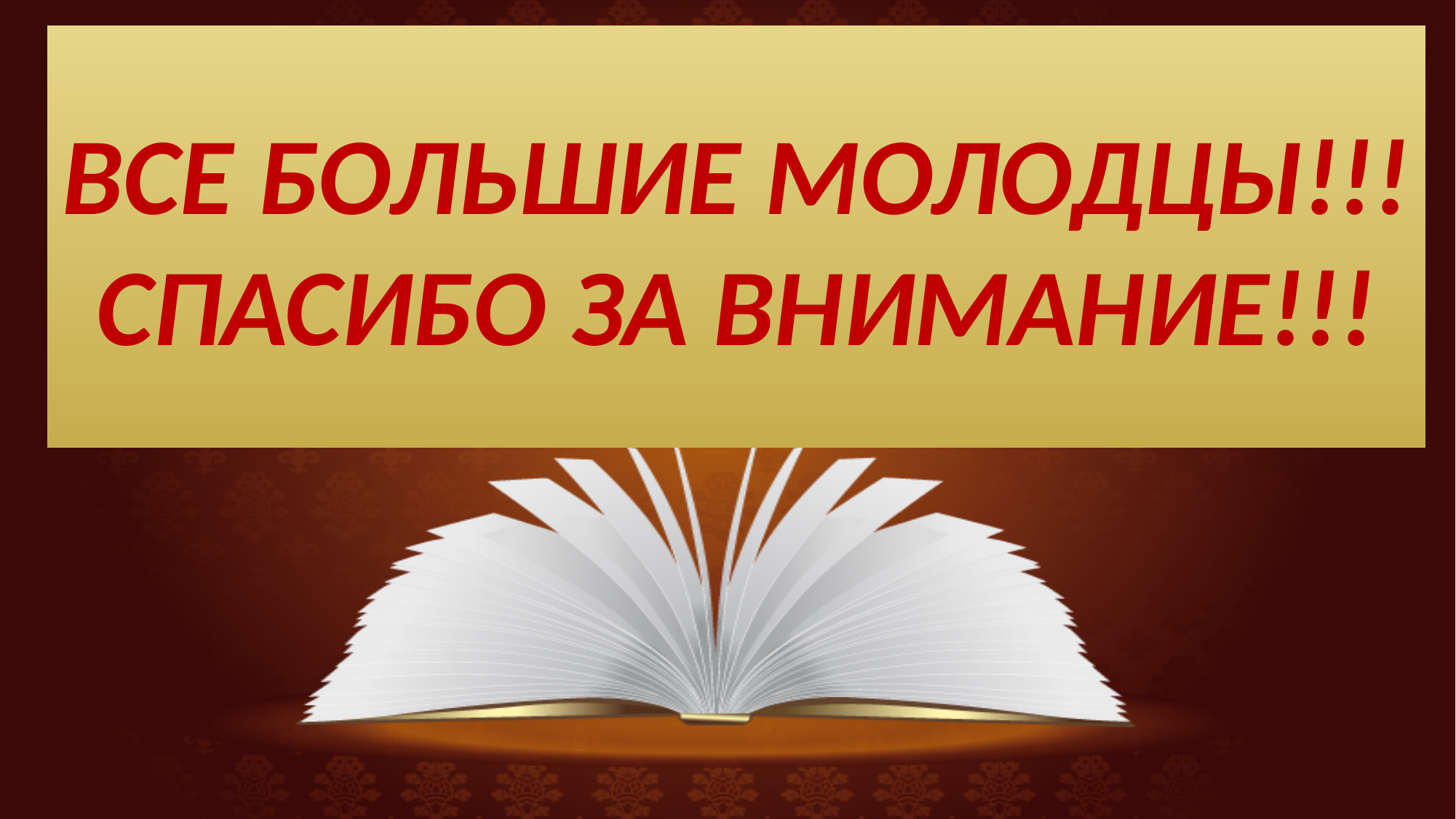

# ВСЕ БОЛЬШИЕ МОЛОДЦЫ!!! СПАСИБО ЗА ВНИМАНИЕ!!!